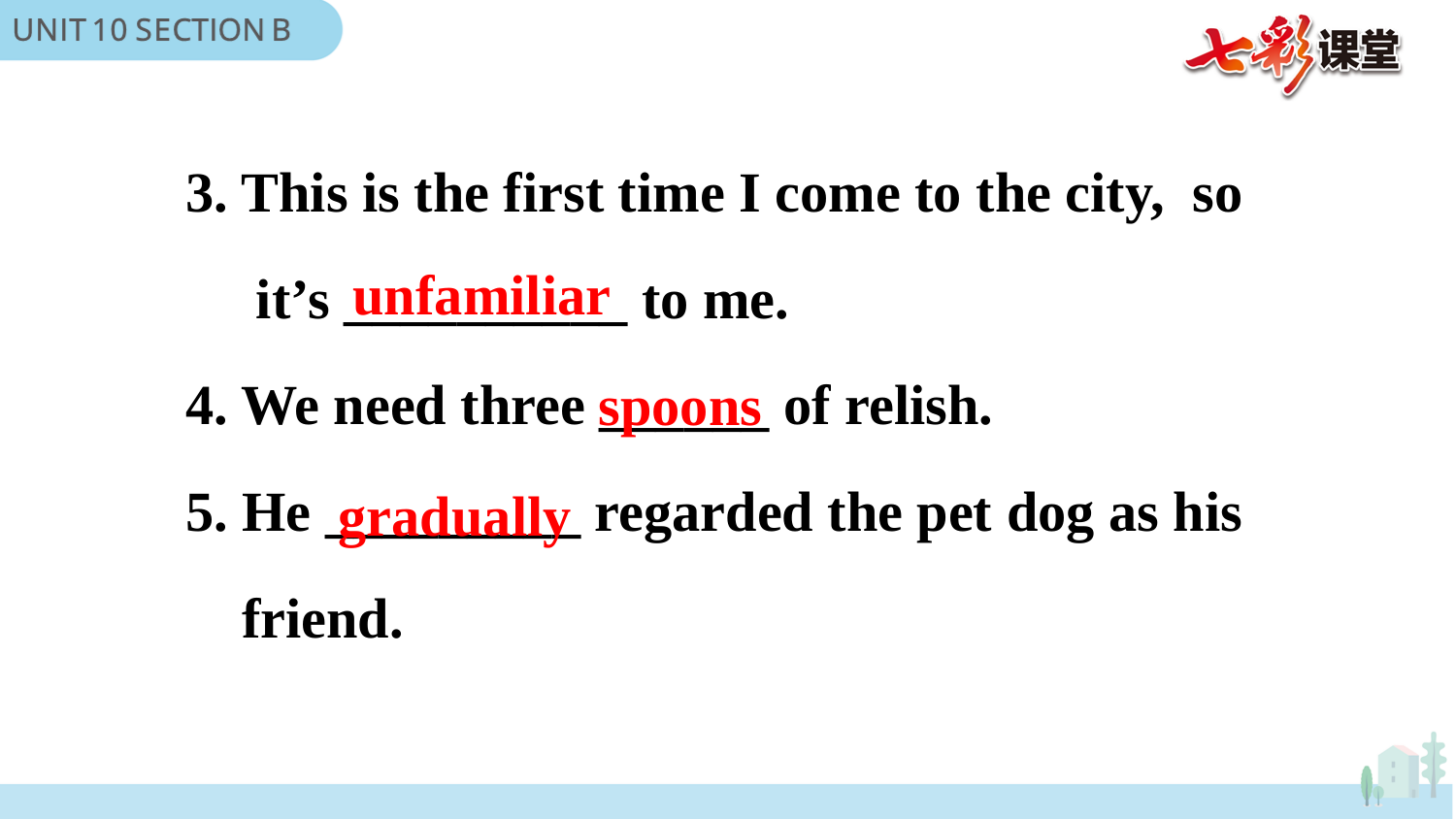

3. This is the first time I come to the city,  so
     it’s __________ to me.
4. We need three ______ of relish.
5. He _________ regarded the pet dog as his
    friend.
 unfamiliar
spoons
gradually